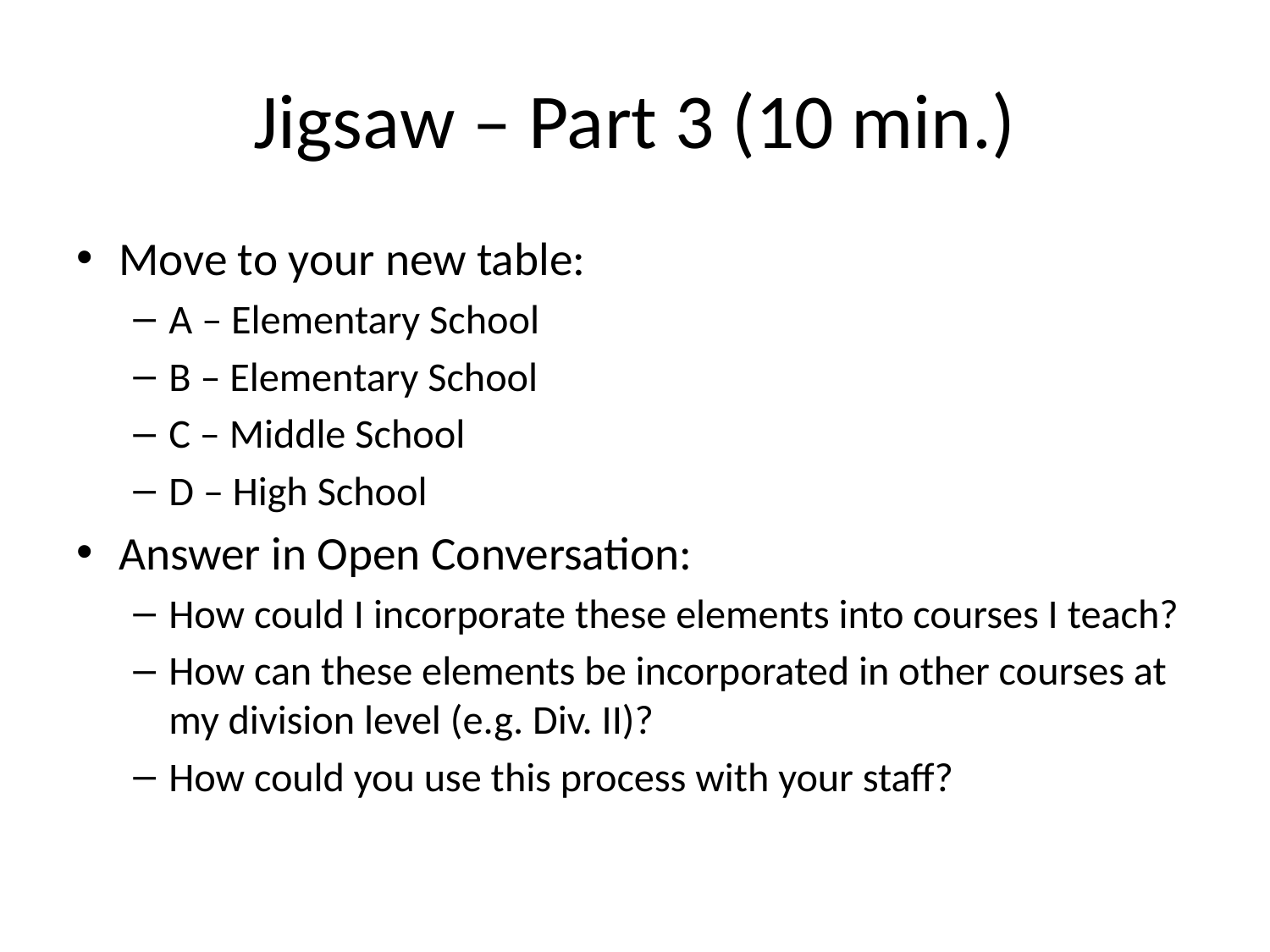

# Jigsaw – Part 3 (10 min.)
Move to your new table:
A – Elementary School
B – Elementary School
C – Middle School
D – High School
Answer in Open Conversation:
How could I incorporate these elements into courses I teach?
How can these elements be incorporated in other courses at my division level (e.g. Div. II)?
How could you use this process with your staff?